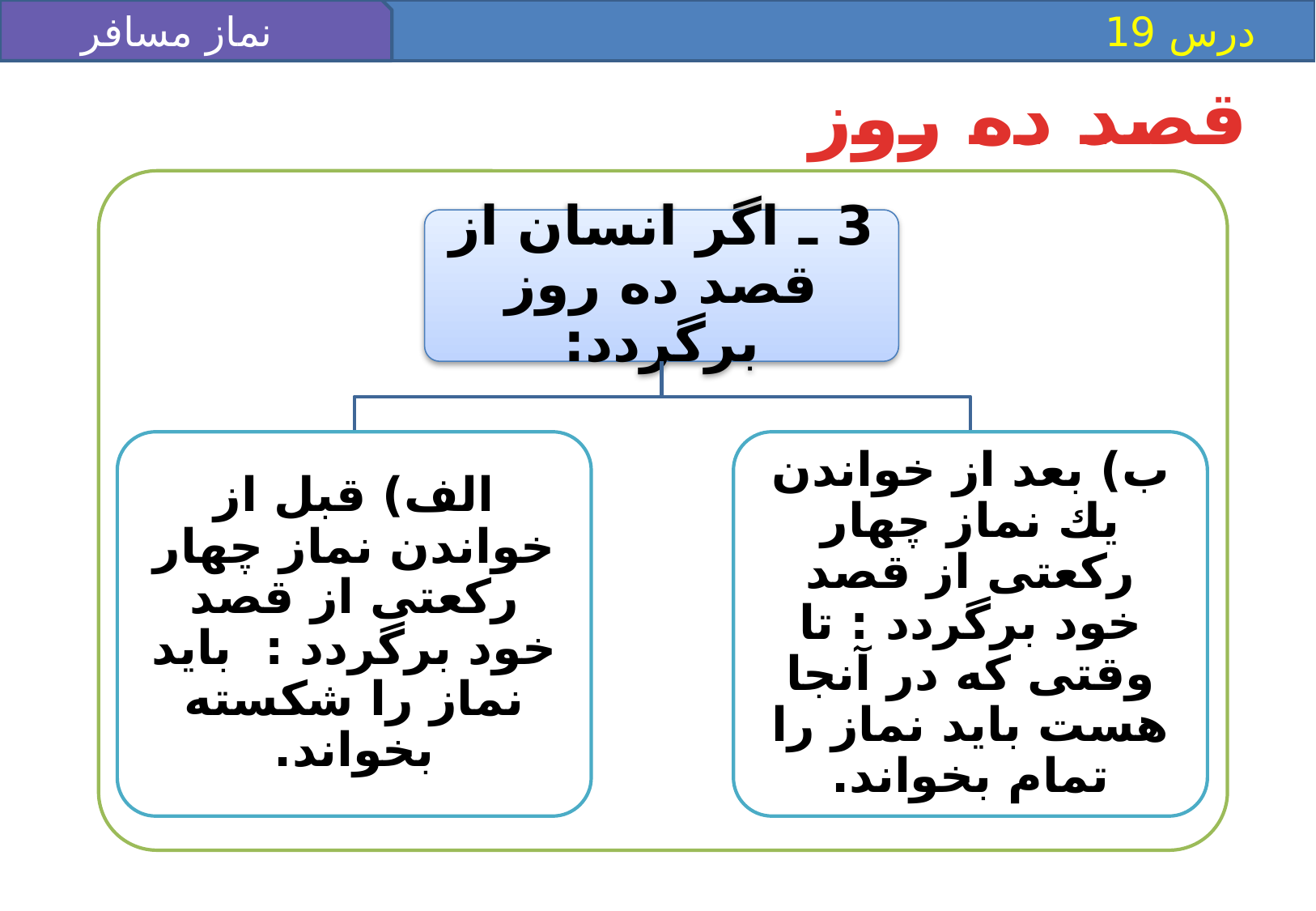

درس 19
نماز مسافر (2)
قصد ده روز

3 ـ اگر انسان از قصد ده روز برگردد:

الف) قبل از خواندن نماز چهار ركعتى از قصد خود برگردد :  بايد نماز را شكسته بخواند.
ب) بعد از خواندن يك نماز چهار ركعتى از قصد خود برگردد : تا وقتى كه در آنجا هست بايد نماز را تمام بخواند.